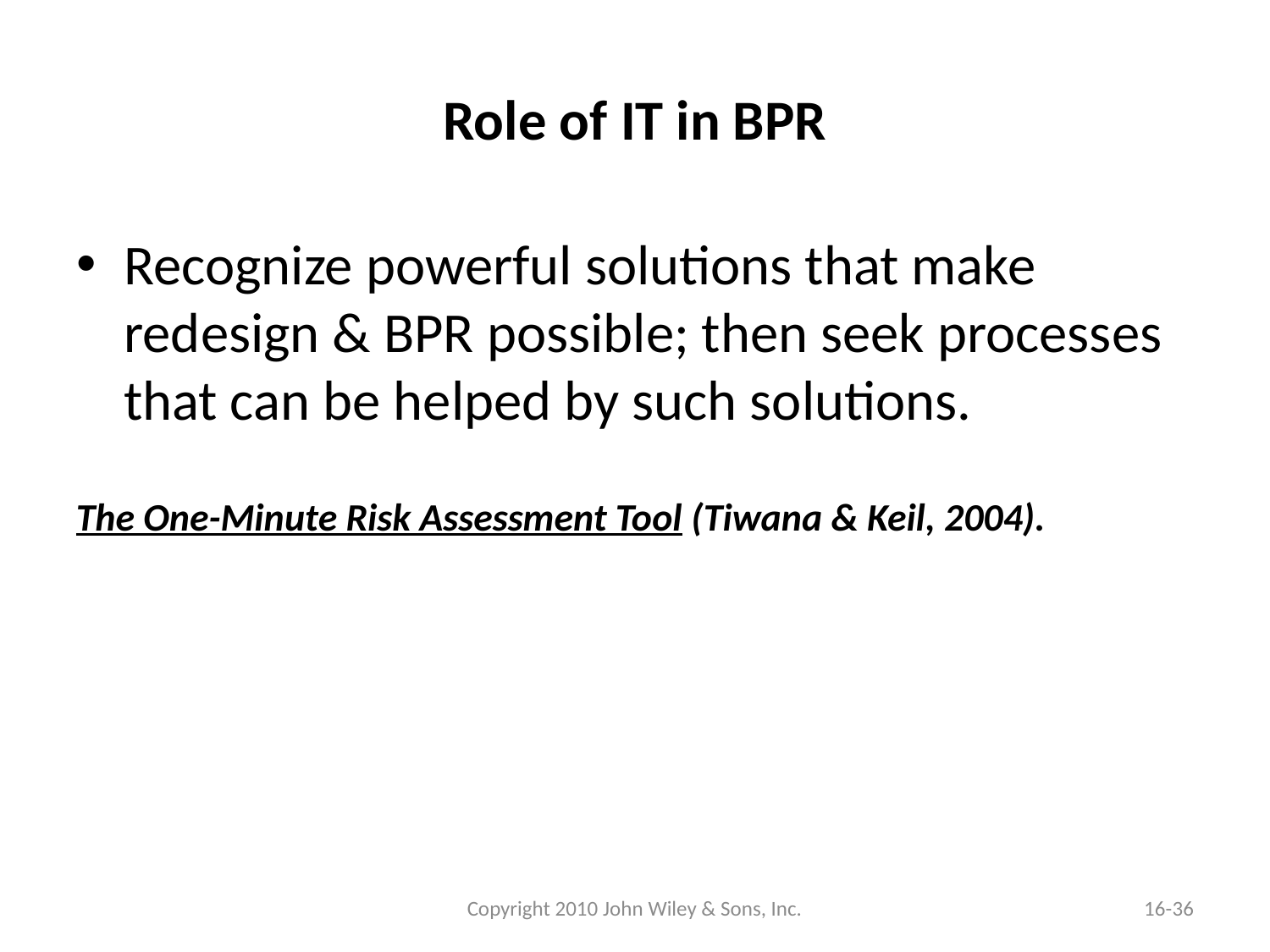

# Role of IT in BPR
Recognize powerful solutions that make redesign & BPR possible; then seek processes that can be helped by such solutions.
The One-Minute Risk Assessment Tool (Tiwana & Keil, 2004).
Copyright 2010 John Wiley & Sons, Inc.
16-36